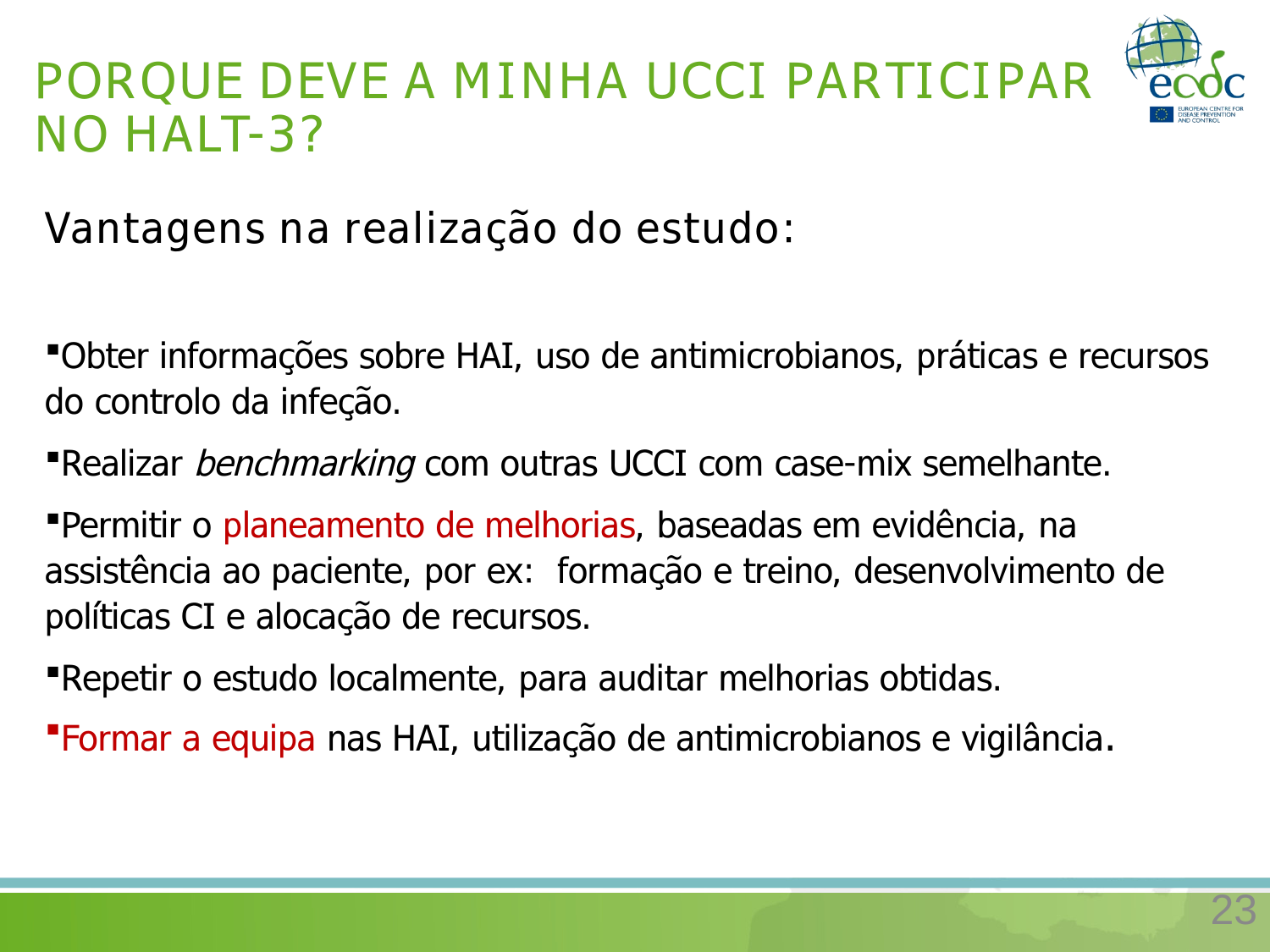

# PORQUE DEVE A MINHA UCCI PARTICIPAR NO HALT-3?
Vantagens na realização do estudo:

Obter informações sobre HAI, uso de antimicrobianos, práticas e recursos do controlo da infeção.
Realizar benchmarking com outras UCCI com case-mix semelhante.
Permitir o planeamento de melhorias, baseadas em evidência, na assistência ao paciente, por ex:  formação e treino, desenvolvimento de políticas CI e alocação de recursos.
Repetir o estudo localmente, para auditar melhorias obtidas.
Formar a equipa nas HAI, utilização de antimicrobianos e vigilância.

23